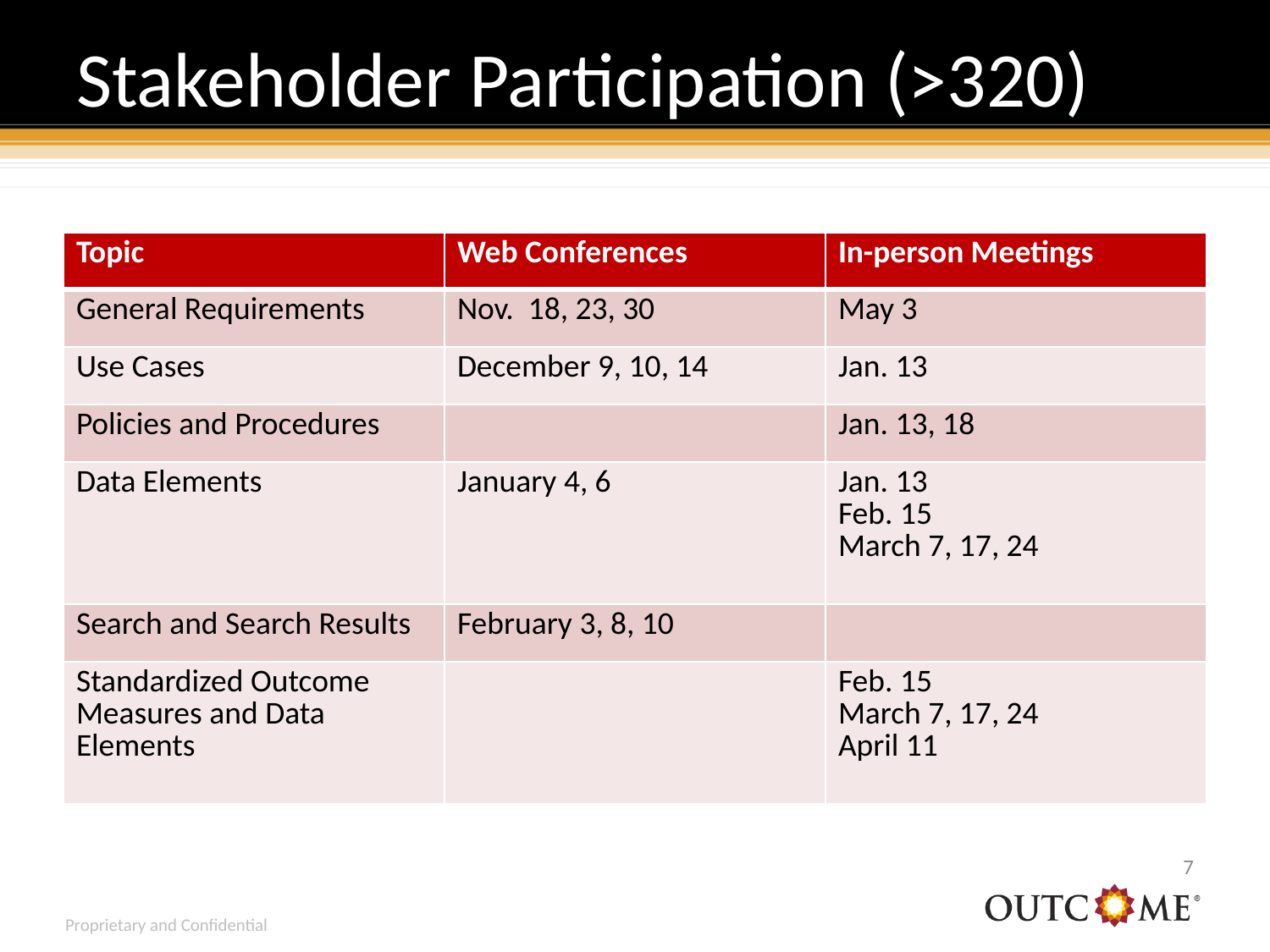

# Stakeholder Participation (>320)
| Topic | Web Conferences | In-person Meetings |
| --- | --- | --- |
| General Requirements | Nov. 18, 23, 30 | May 3 |
| Use Cases | December 9, 10, 14 | Jan. 13 |
| Policies and Procedures |  | Jan. 13, 18 |
| Data Elements | January 4, 6 | Jan. 13 Feb. 15 March 7, 17, 24 |
| Search and Search Results | February 3, 8, 10 |  |
| Standardized Outcome Measures and Data Elements |  | Feb. 15 March 7, 17, 24 April 11 |
7